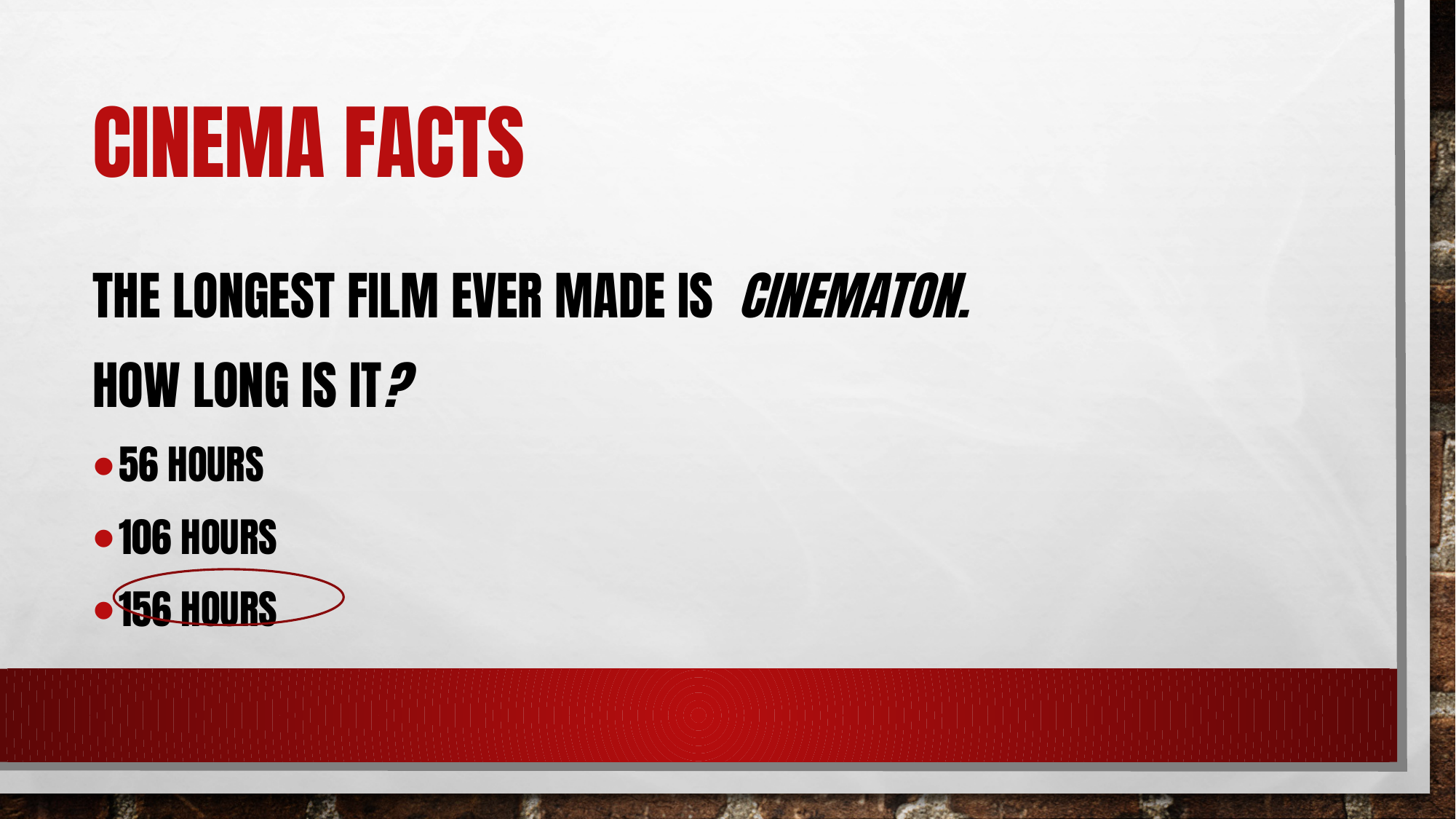

# Cinema facts
The longest film ever made is  Cinematon.
How long is it?
56 hours
106 hours
156 hours